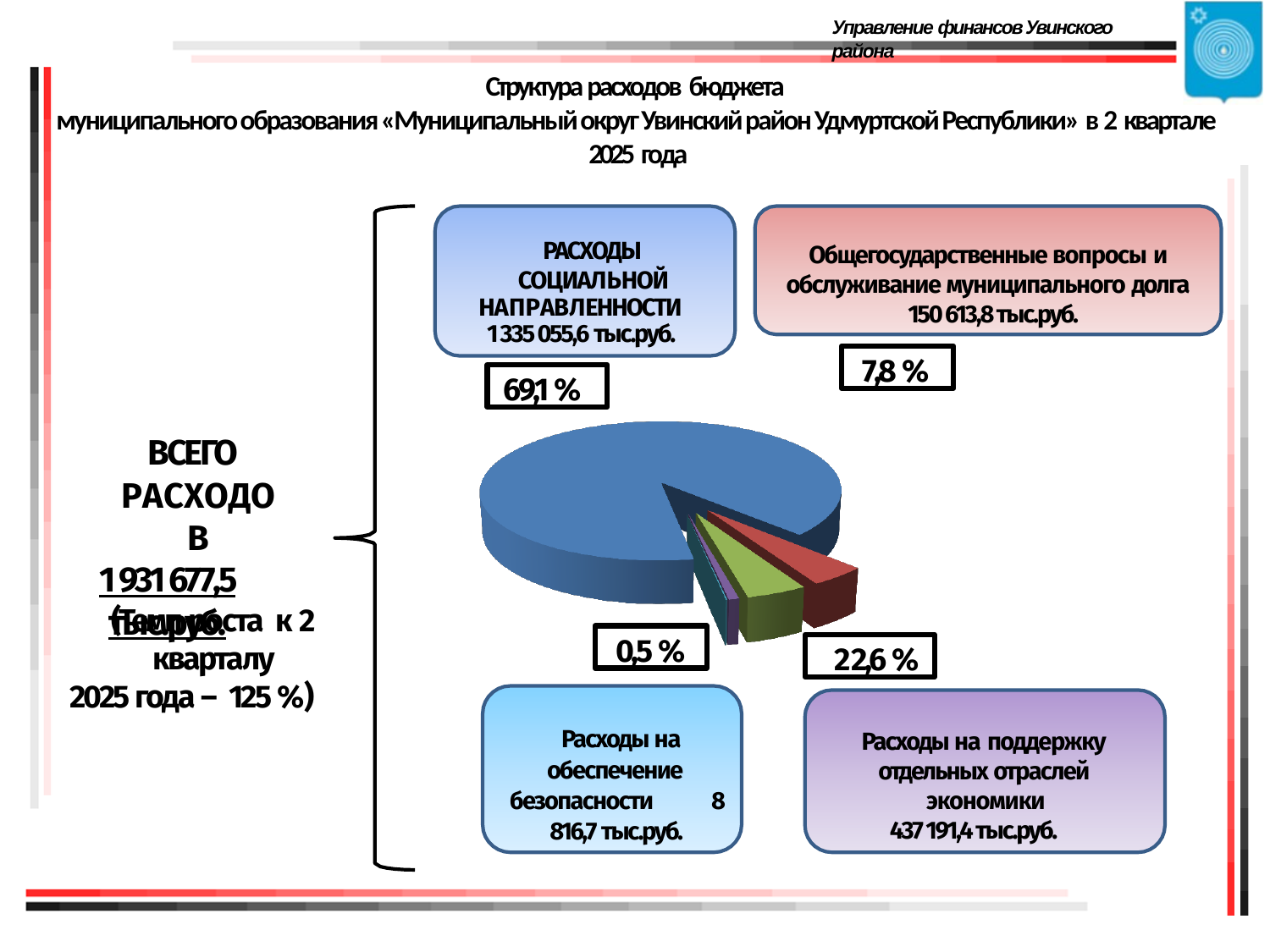

Управление финансов Увинского района

# Структура расходов бюджета
муниципального образования «Муниципальный округ Увинский район Удмуртской Республики» в 2  квартале  2025  года

РАСХОДЫ  СОЦИАЛЬНОЙ
НАПРАВЛЕННОСТИ
1 335 055,6 тыс.руб.
Общегосударственные вопросы и
обслуживание муниципального долга
150 613,8 тыс.руб.
7,8 %
69,1 %

ВСЕГО  РАСХОДОВ
1 931 677,5 тыс.руб.
(Темп роста  к 2 кварталу
2025 года – 125 %)
0,5 %
22,6 %

Расходы на  обеспечение  безопасности             8 816,7 тыс.руб.
Расходы на поддержку  отдельных отраслей  экономики
437 191,4 тыс.руб.